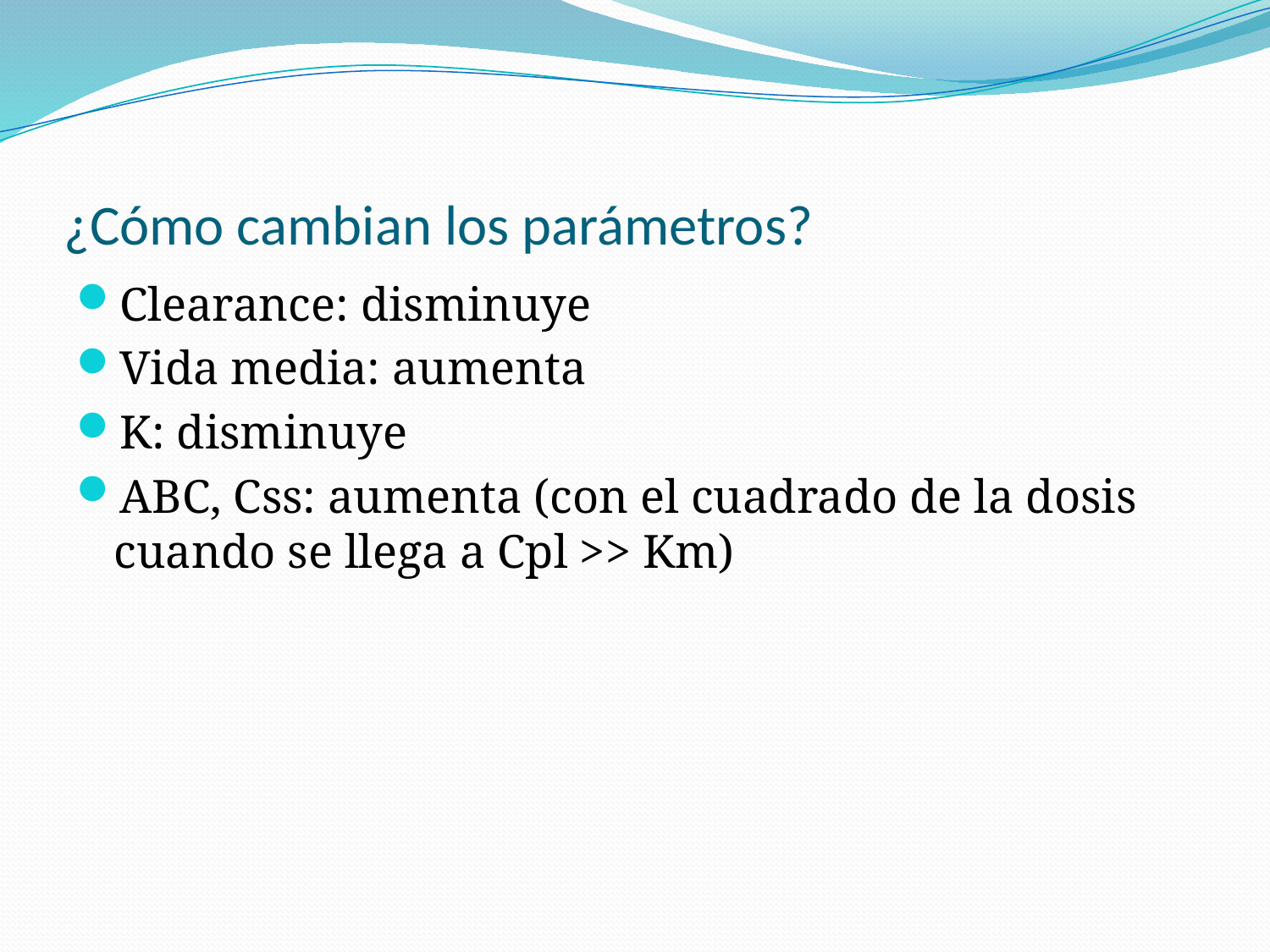

# ¿Cómo cambian los parámetros?
Clearance: disminuye
Vida media: aumenta
K: disminuye
ABC, Css: aumenta (con el cuadrado de la dosis cuando se llega a Cpl >> Km)